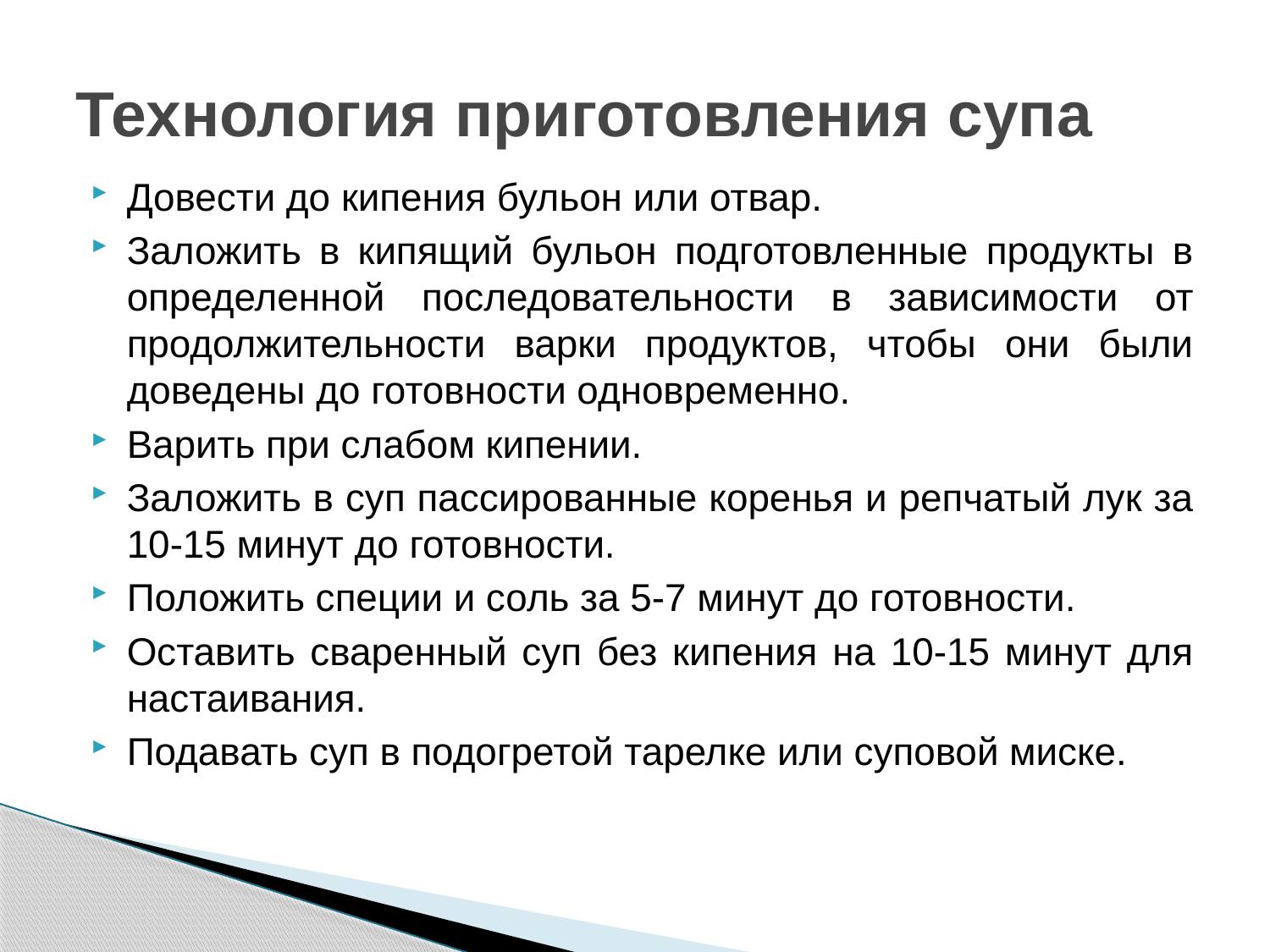

# Технология приготовления супа
Довести до кипения бульон или отвар.
Заложить в кипящий бульон подготовленные продукты в определенной последовательности в зависимости от продолжительности варки продуктов, чтобы они были доведены до готовности одновременно.
Варить при слабом кипении.
Заложить в суп пассированные коренья и репчатый лук за 10-15 минут до готовности.
Положить специи и соль за 5-7 минут до готовности.
Оставить сваренный суп без кипения на 10-15 минут для настаивания.
Подавать суп в подогретой тарелке или суповой миске.